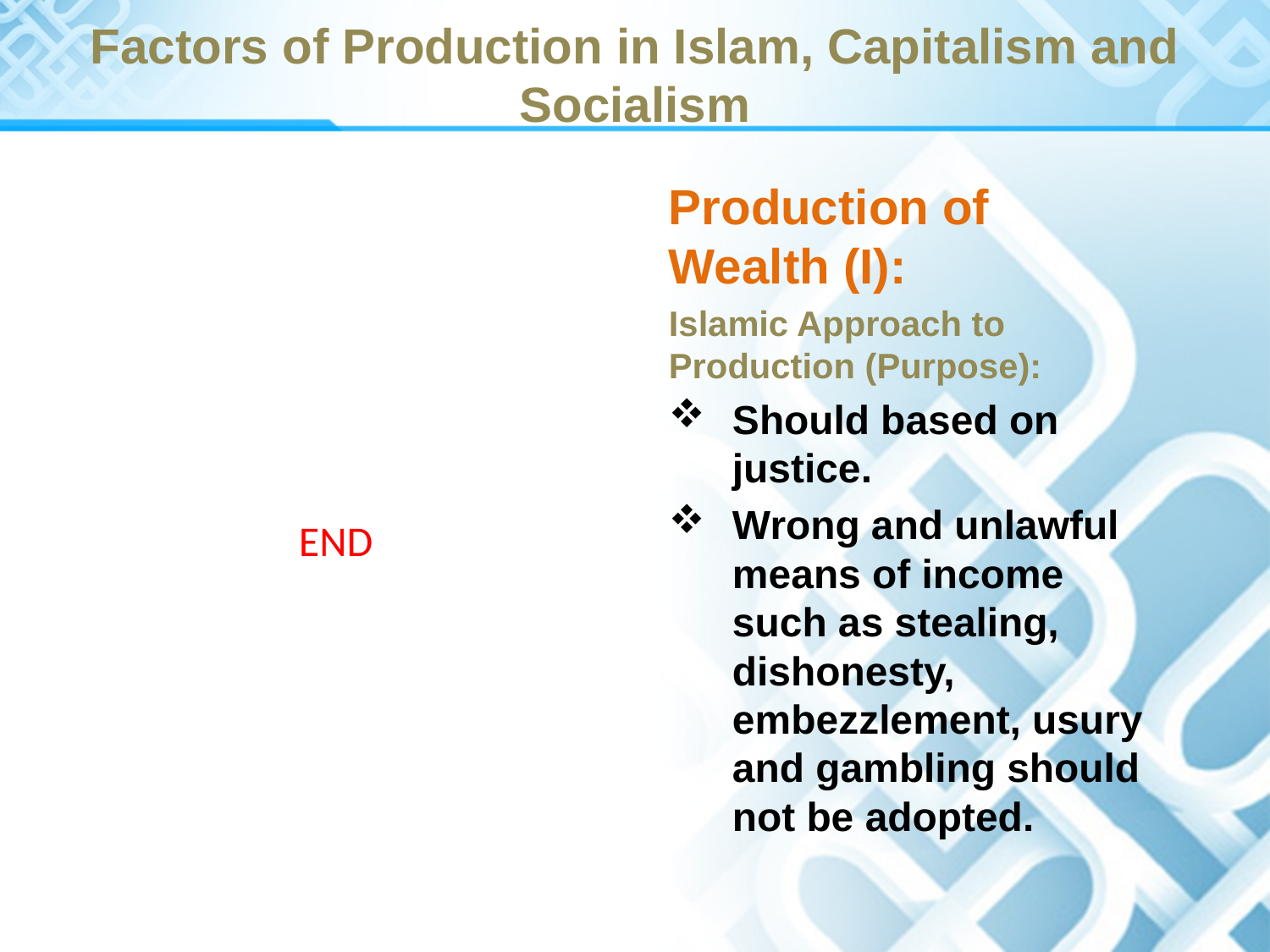

Factors of Production in Islam, Capitalism and Socialism
Production of Wealth (I):
Islamic Approach to Production (Purpose):
Should based on justice.
Wrong and unlawful means of income such as stealing, dishonesty, embezzlement, usury and gambling should not be adopted.
END